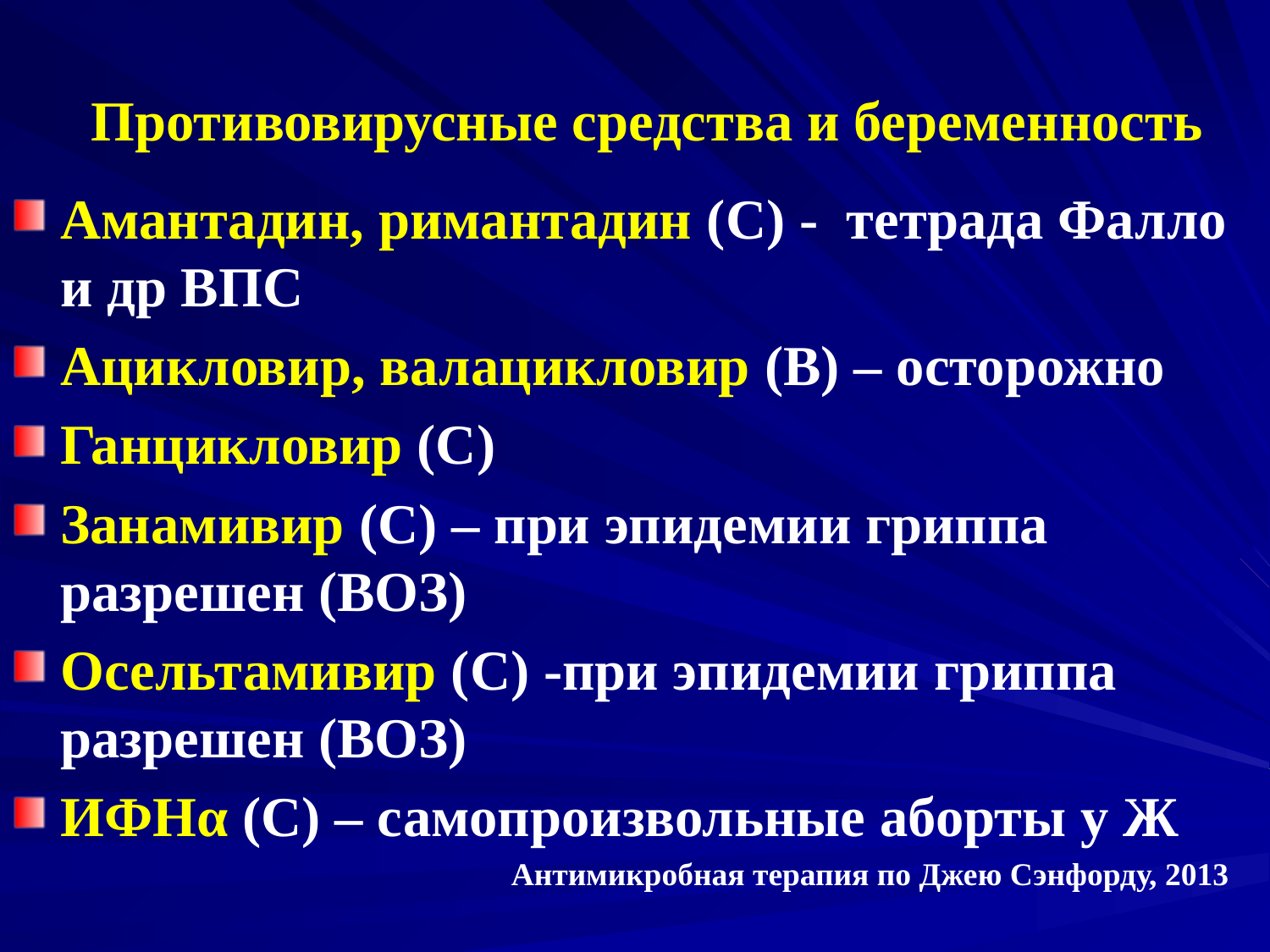

# Противовирусные средства и беременность
Амантадин, римантадин (С) -  тетрада Фалло и др ВПС
Ацикловир, валацикловир (В) – осторожно
Ганцикловир (С)
Занамивир (С) – при эпидемии гриппа разрешен (ВОЗ)
Осельтамивир (С) -при эпидемии гриппа разрешен (ВОЗ)
ИФНα (С) – самопроизвольные аборты у Ж
                                                              Антимикробная терапия по Джею Сэнфорду, 2013